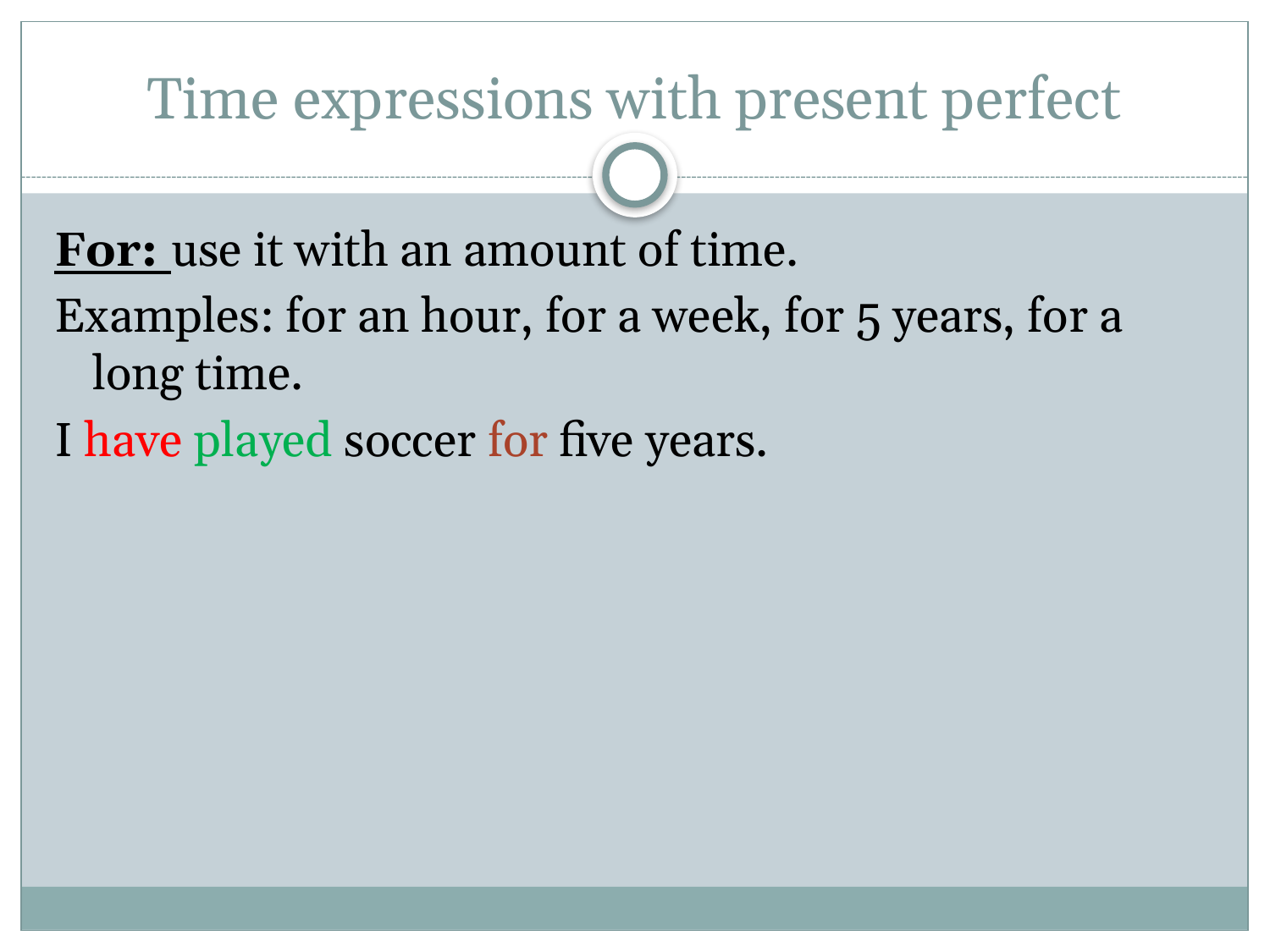

# Time expressions with present perfect
For: use it with an amount of time.
Examples: for an hour, for a week, for 5 years, for a long time.
I have played soccer for five years.